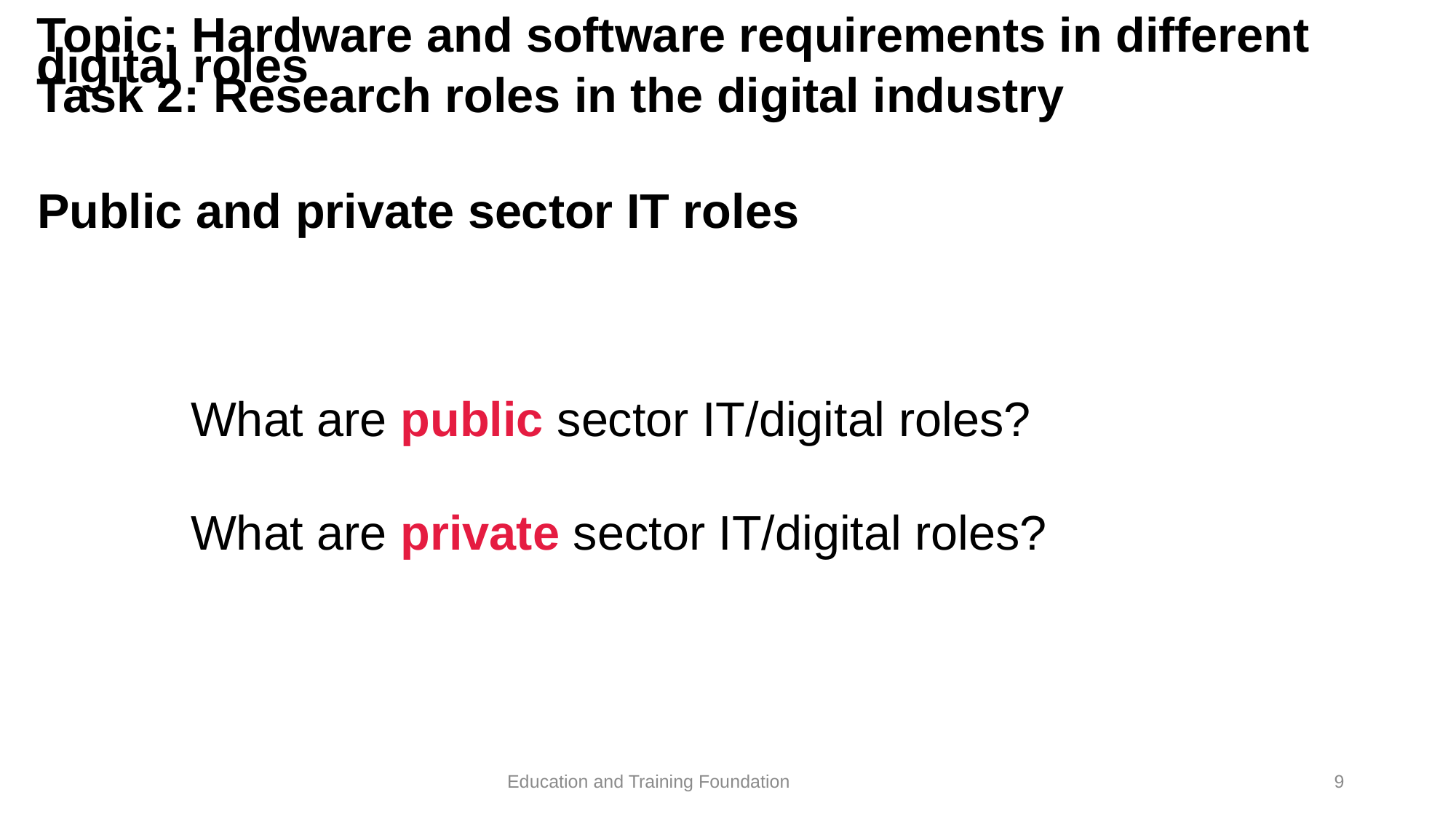

Topic: Hardware and software requirements in different digital roles
Task 2: Research roles in the digital industry
# Public and private sector IT roles

What are public sector IT/digital roles?

What are private sector IT/digital roles?
9
Education and Training Foundation